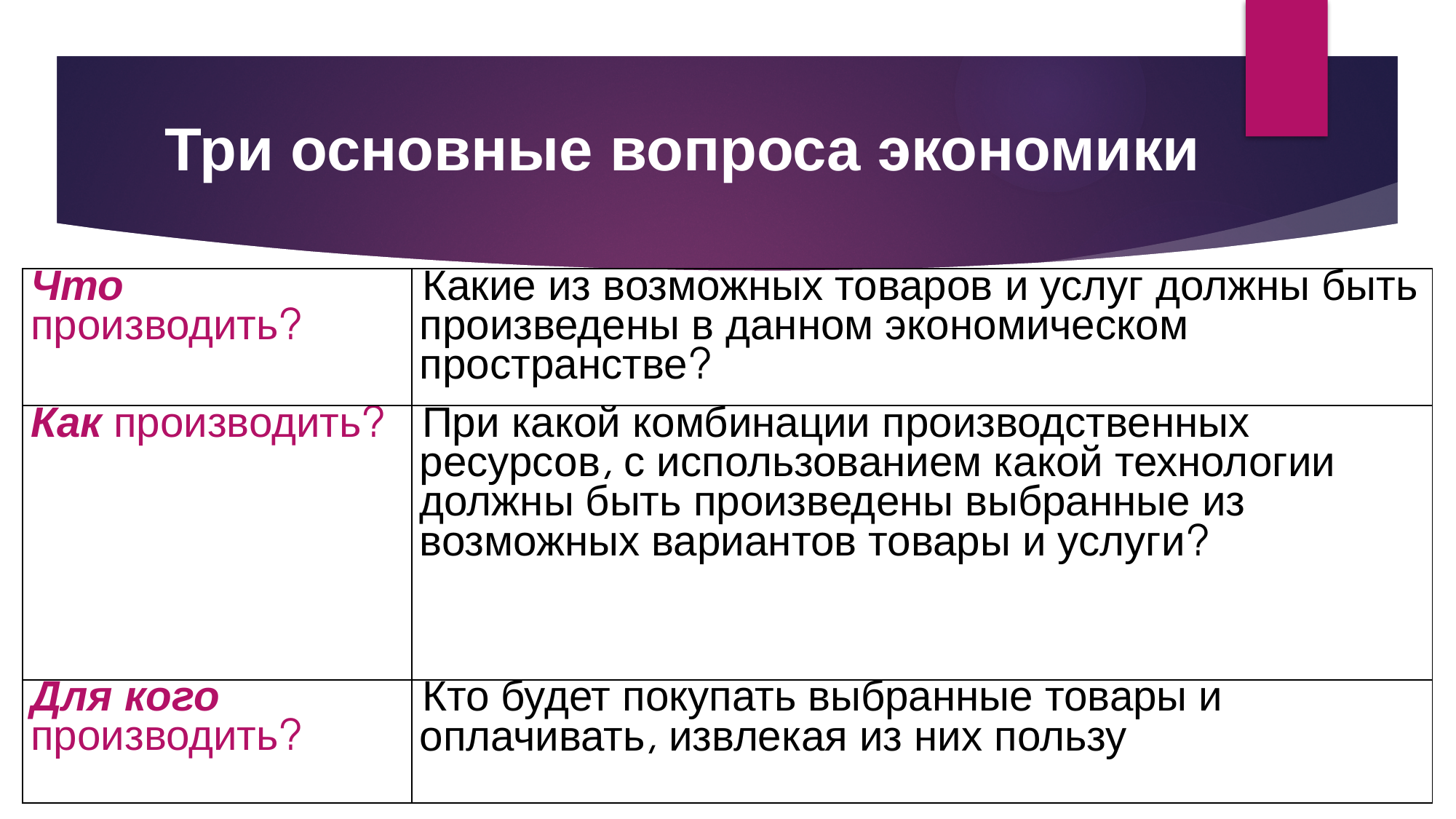

# Три основные вопроса экономики
| Что производить? | Какие из возможных товаров и услуг должны быть произведены в данном экономическом пространстве? |
| --- | --- |
| Как производить? | При какой комбинации производственных ресурсов, с использованием какой технологии должны быть произведены выбранные из возможных вариантов товары и услуги? |
| Для кого производить? | Кто будет покупать выбранные товары и оплачивать, извлекая из них пользу |